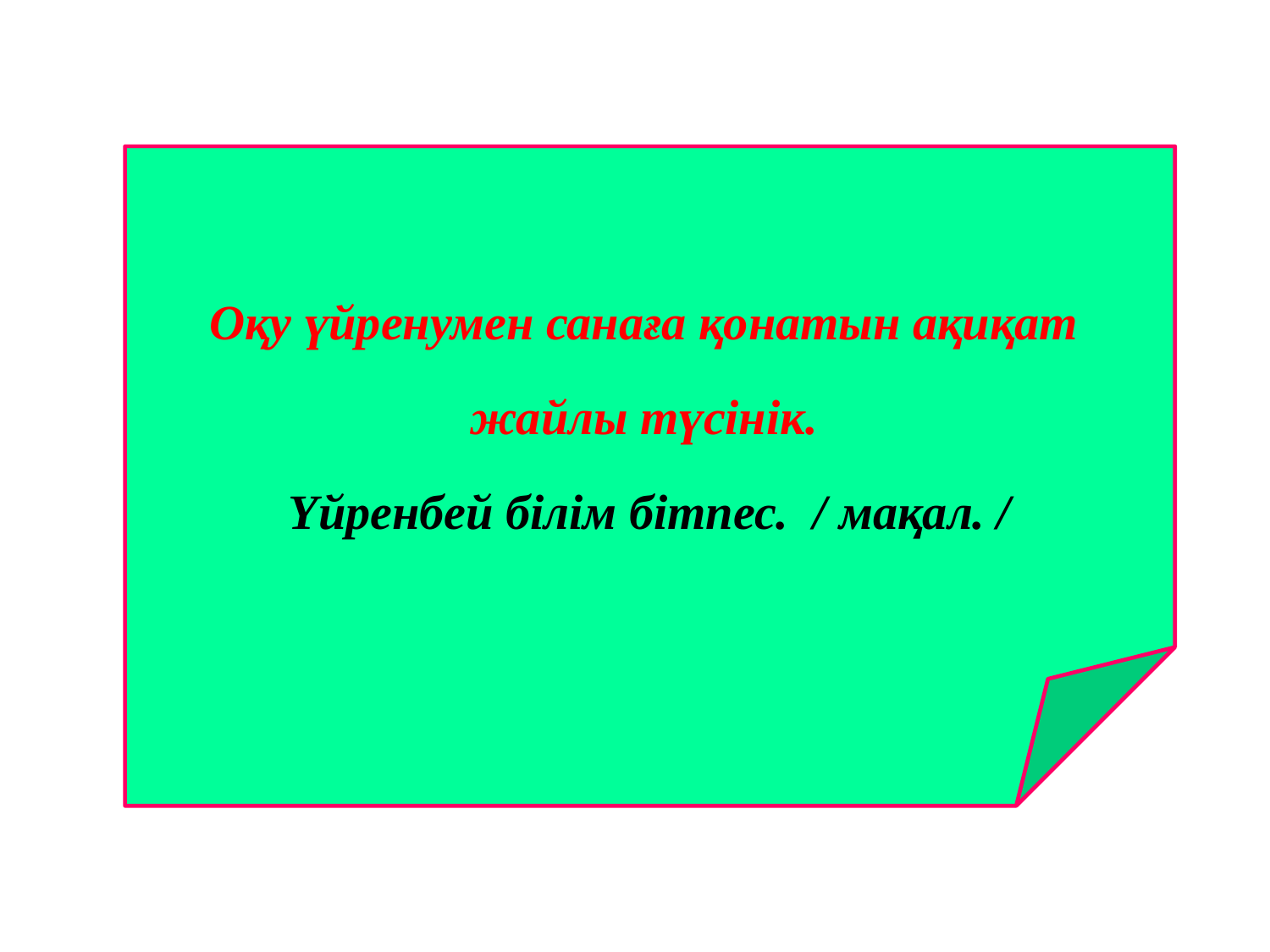

Оқу үйренумен санаға қонатын ақиқат
жайлы түсінік.
Үйренбей білім бітпес.  / мақал. /